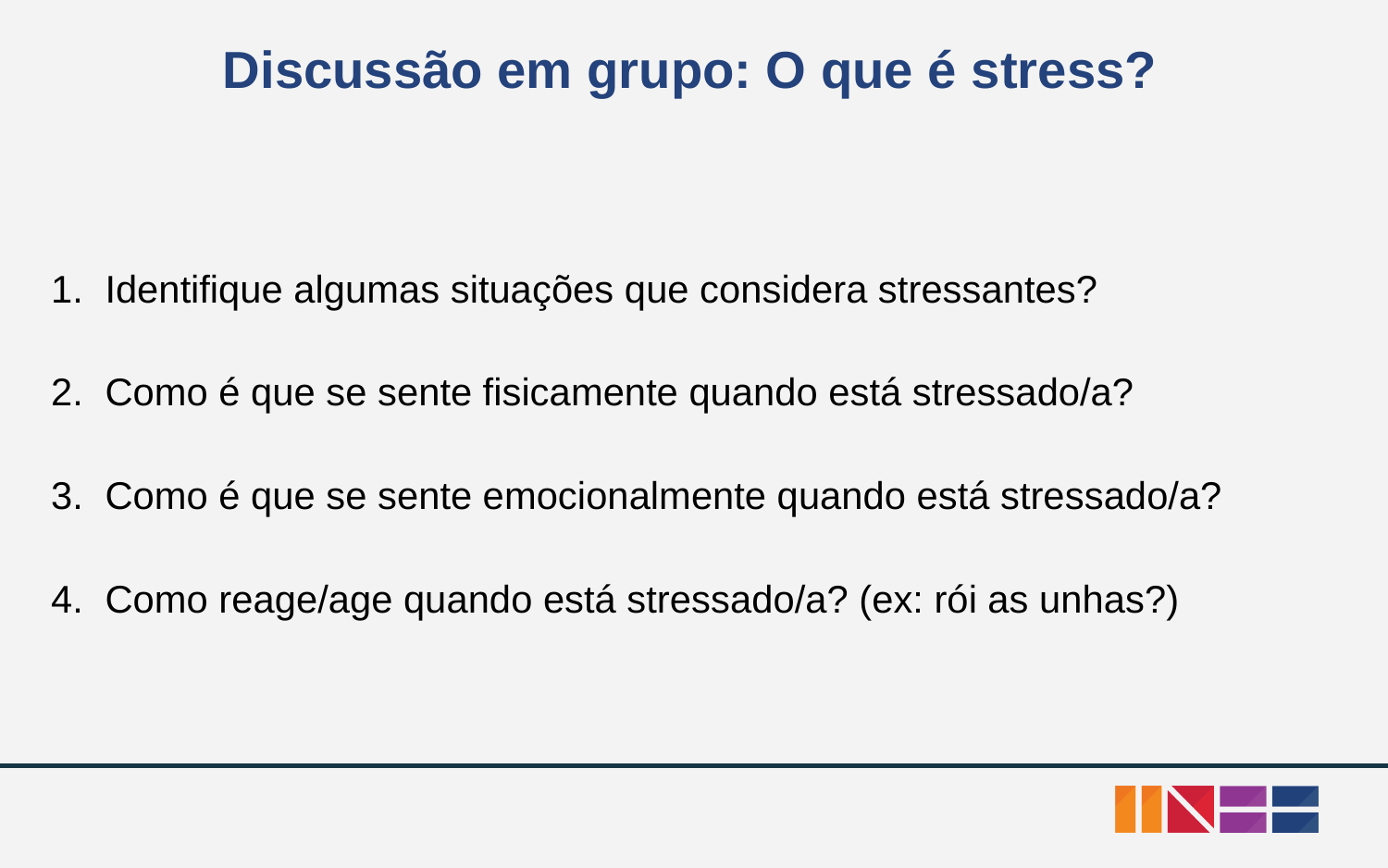

# Discussão em grupo: O que é stress?

Identifique algumas situações que considera stressantes?
Como é que se sente fisicamente quando está stressado/a?
Como é que se sente emocionalmente quando está stressado/a?
Como reage/age quando está stressado/a? (ex: rói as unhas?)